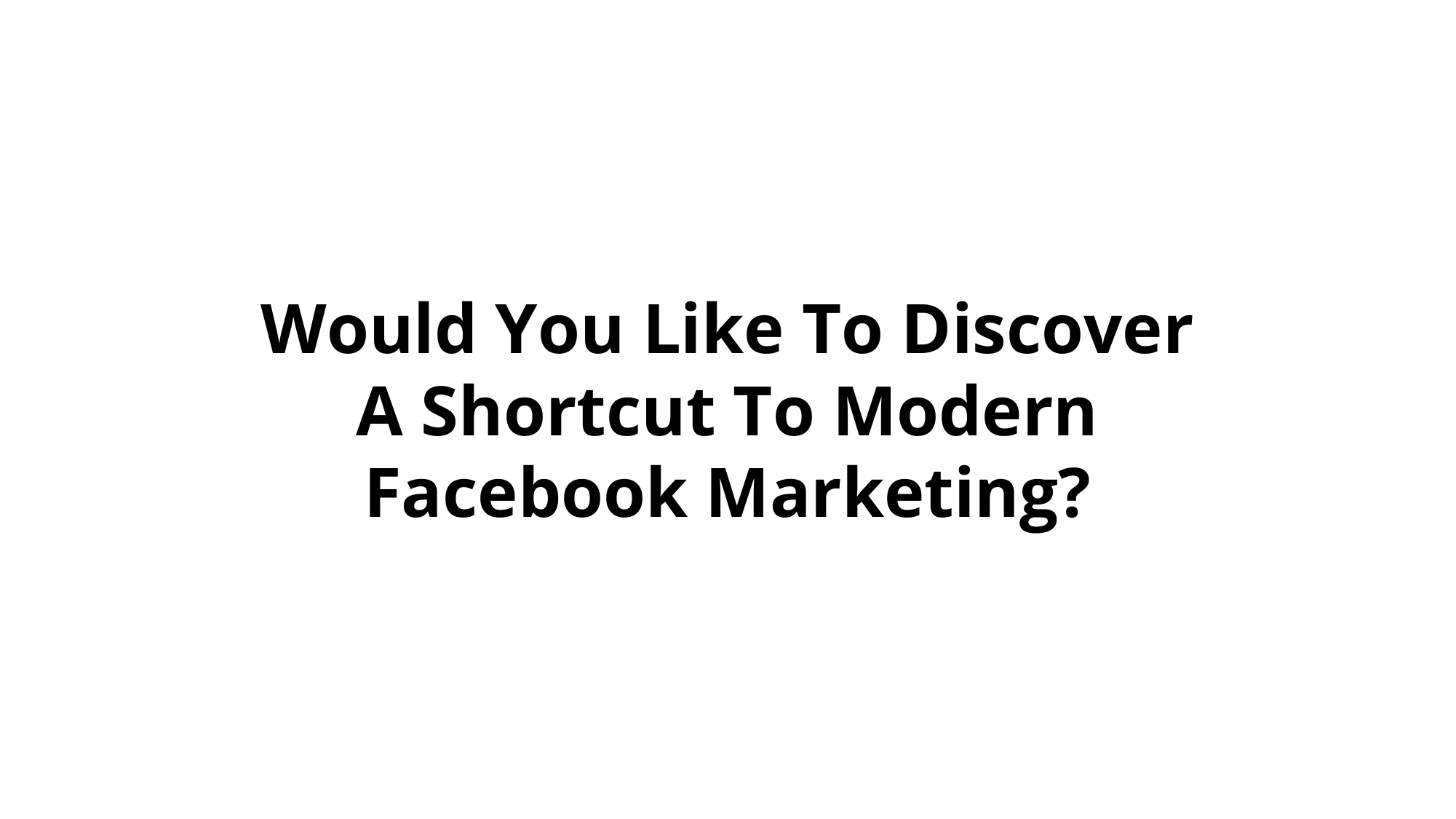

Would You Like To Discover A Shortcut To Modern Facebook Marketing?